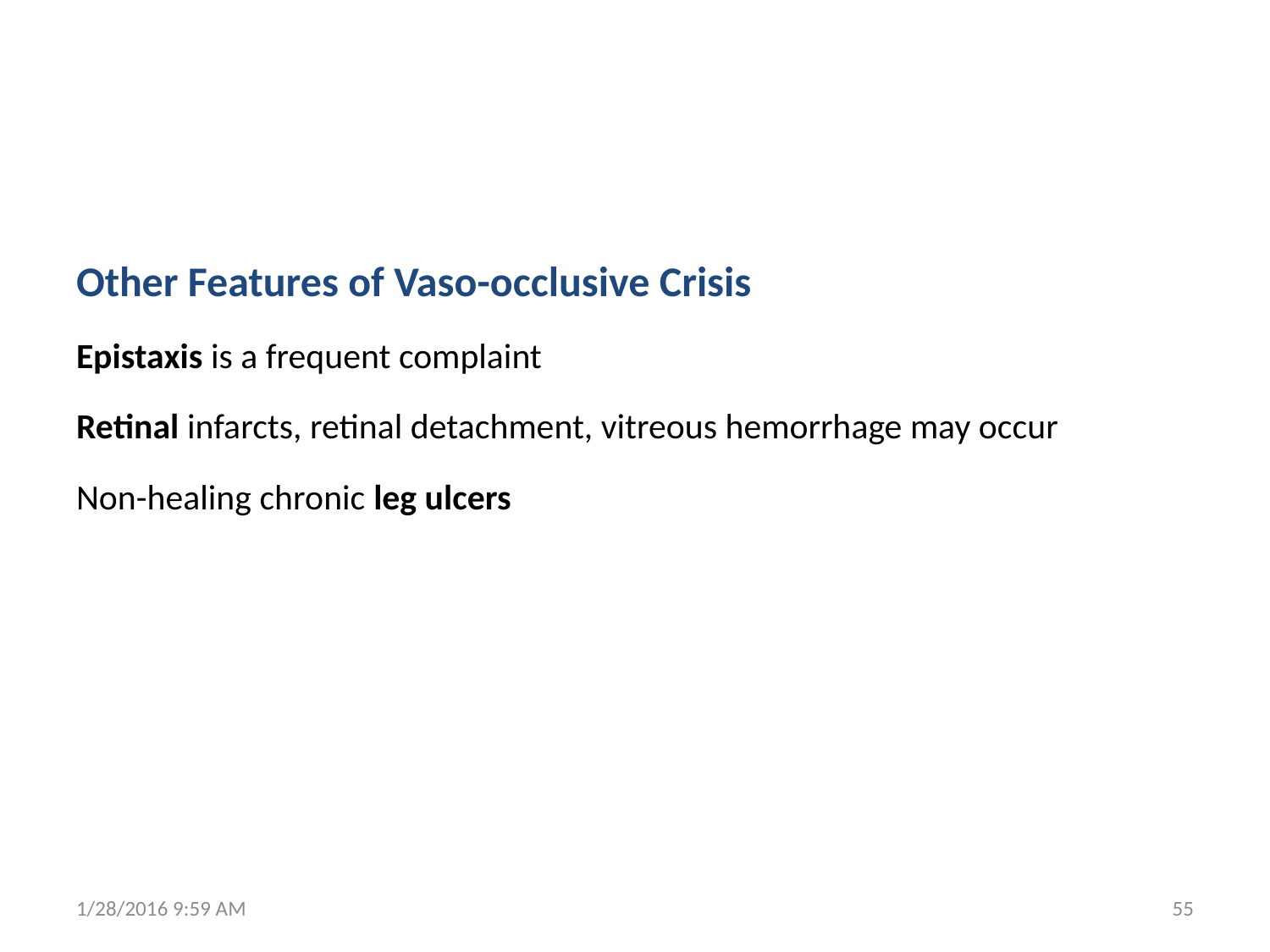

#
Other Features of Vaso-occlusive Crisis
Epistaxis is a frequent complaint
Retinal infarcts, retinal detachment, vitreous hemorrhage may occur
Non-healing chronic leg ulcers
1/28/2016 9:59 AM
55